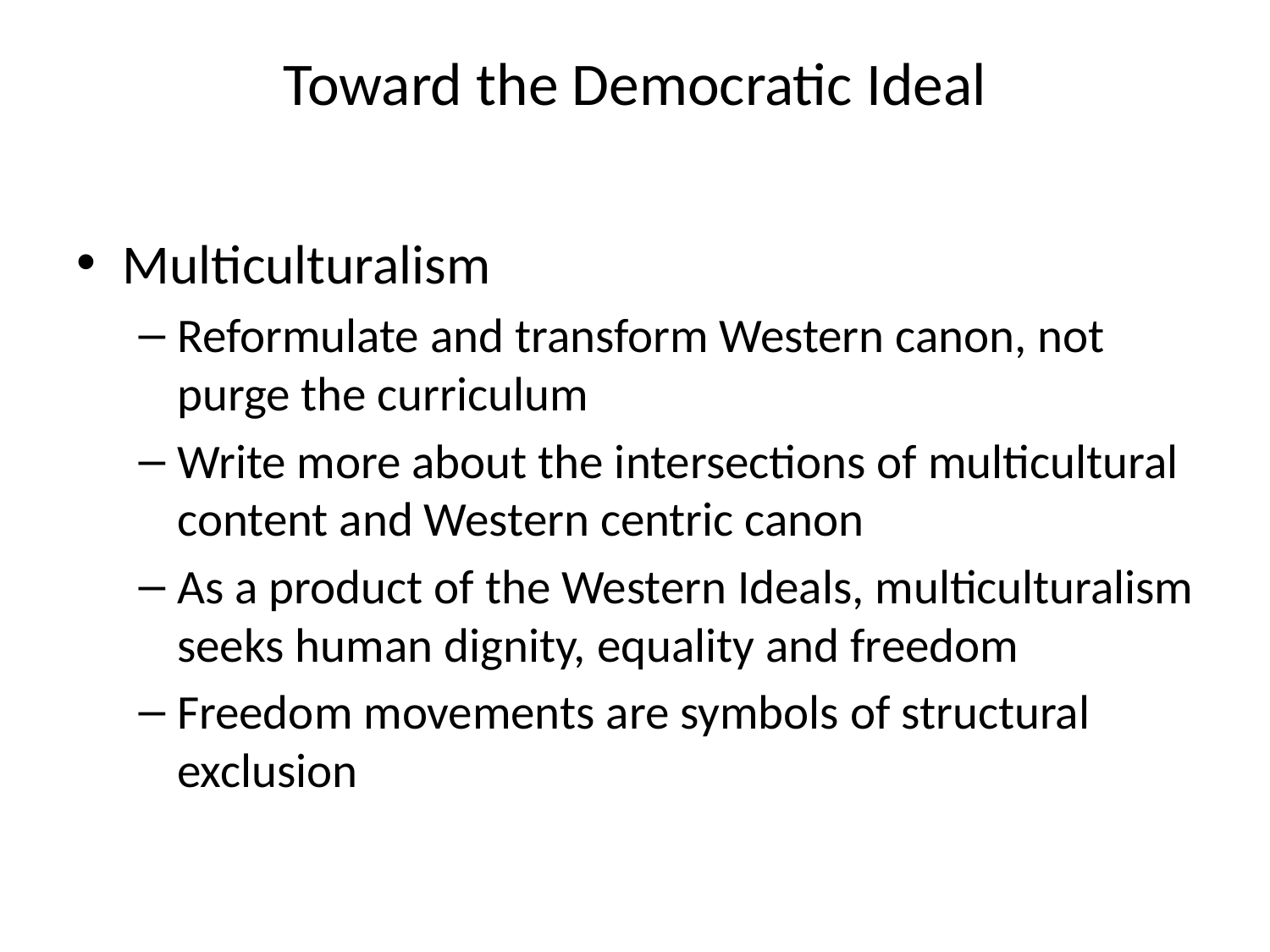

# Toward the Democratic Ideal
Multiculturalism
Reformulate and transform Western canon, not purge the curriculum
Write more about the intersections of multicultural content and Western centric canon
As a product of the Western Ideals, multiculturalism seeks human dignity, equality and freedom
Freedom movements are symbols of structural exclusion